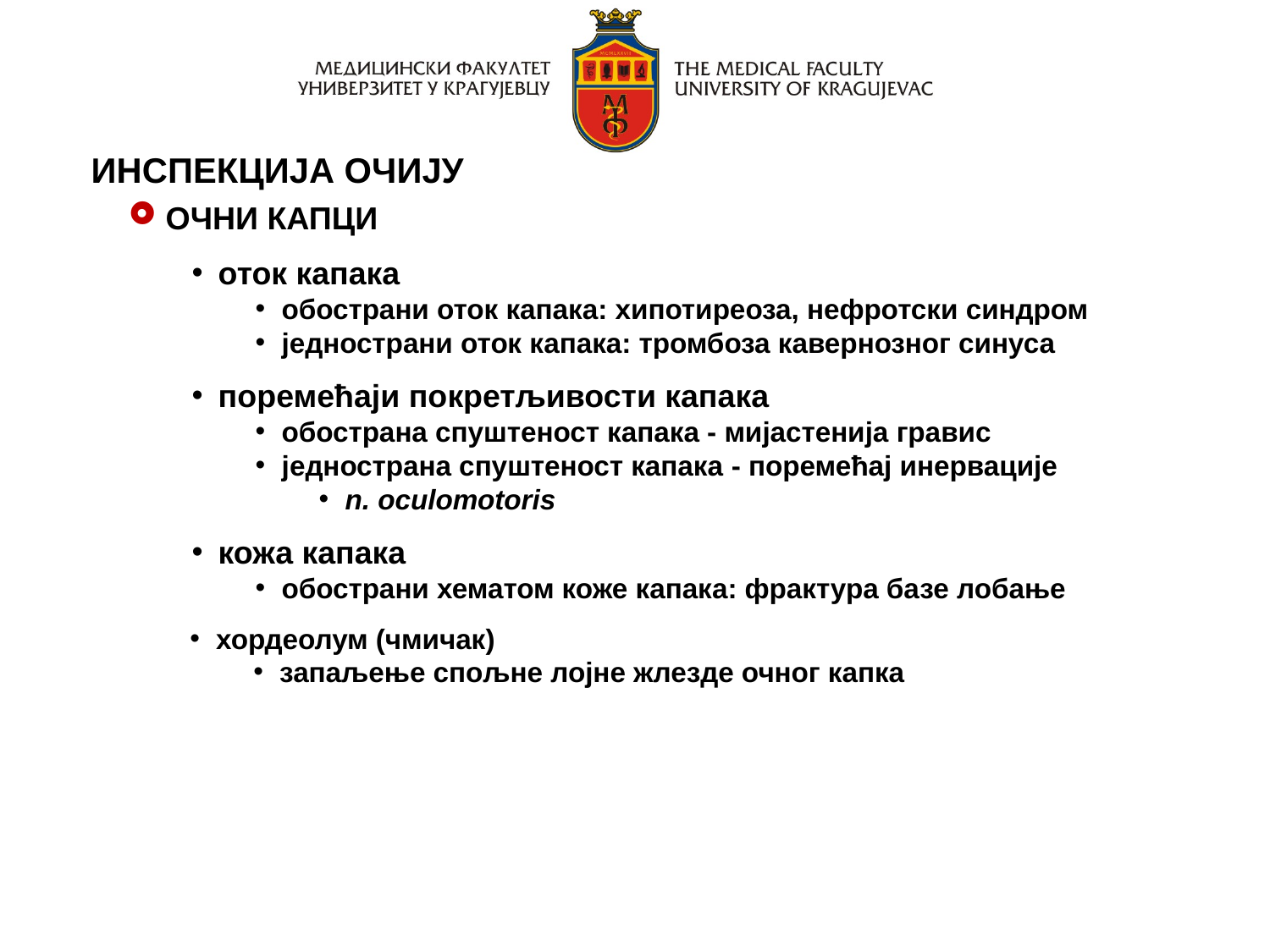

ИНСПЕКЦИЈА ОЧИЈУ

 ОЧНИ КАПЦИ

оток капака
обострани оток капака: хипотиреоза, нефротски синдром
једнострани оток капака: тромбоза кавернозног синуса

поремећаји покретљивости капака
обострана спуштеност капака - мијастенија гравис
jеднострана спуштеност капака - поремећај инервације
n. оculomotoris

кожа капака
обострани хематом коже капака: фрактура базе лобање

хордеолум (чмичак)
запаљење спољне лојне жлезде очног капка